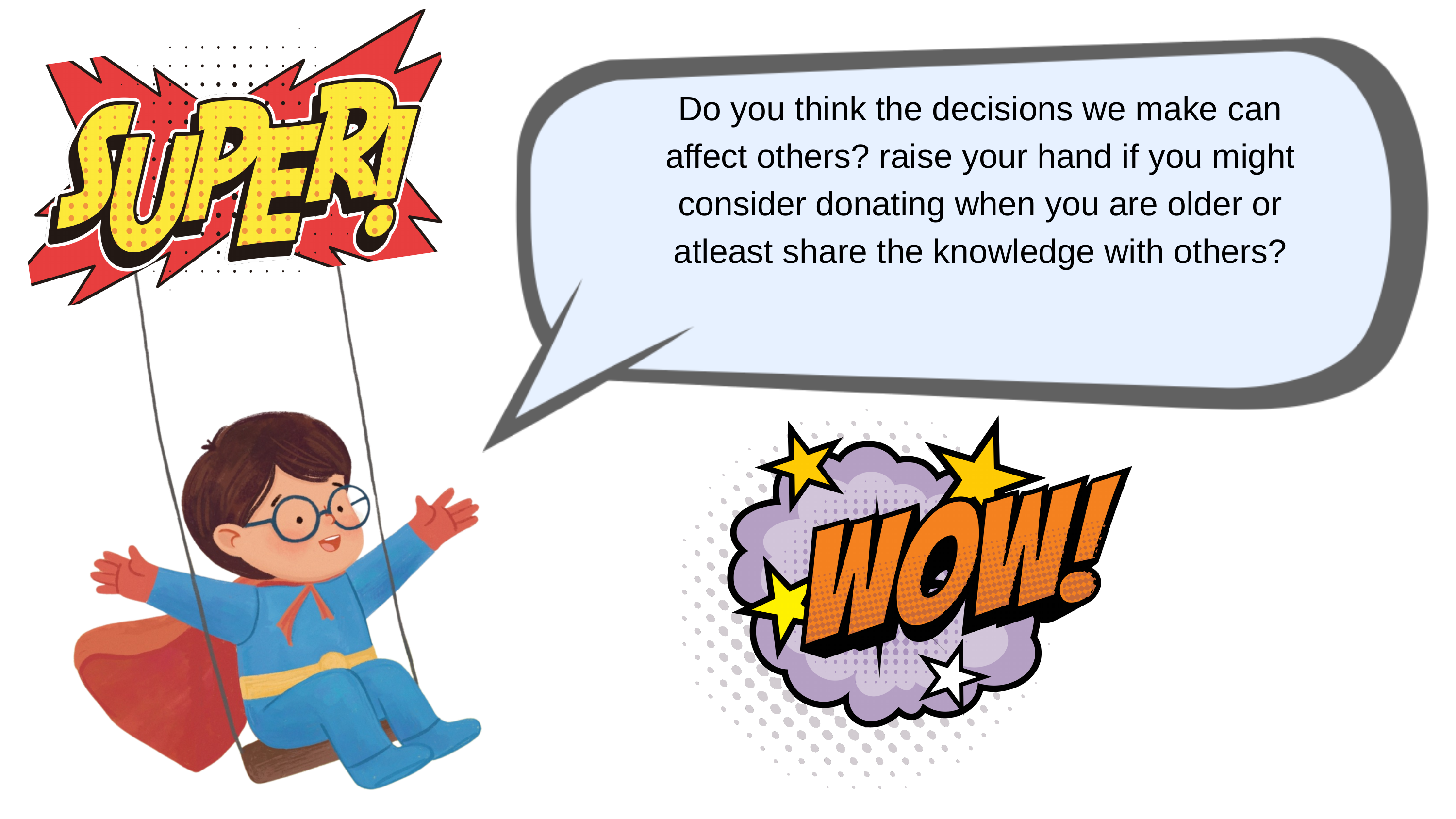

Do you think the decisions we make can affect others? raise your hand if you might consider donating when you are older or atleast share the knowledge with others?